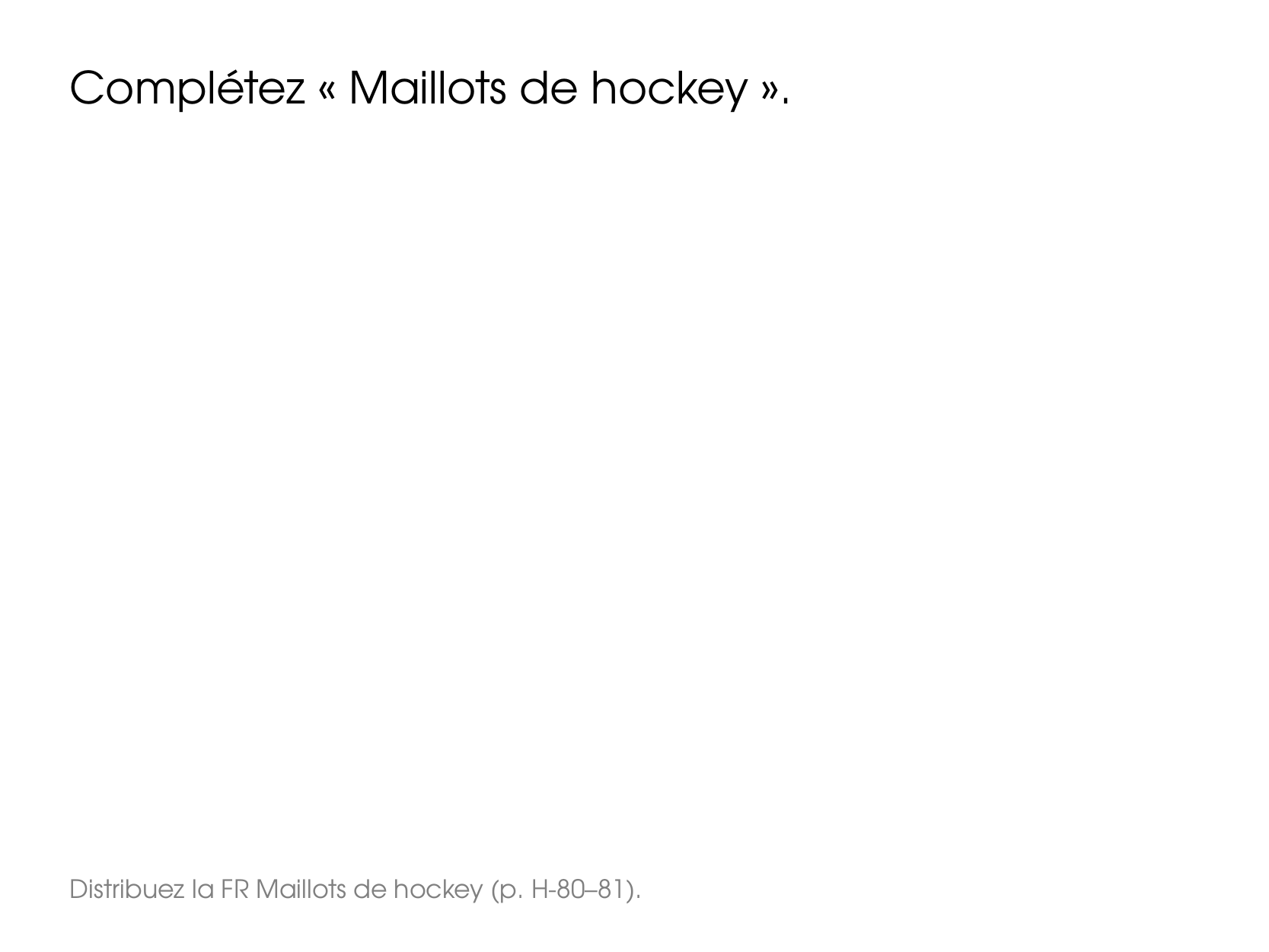

Complétez « Maillots de hockey ».
Distribuez la FR Maillots de hockey (p. H-80–81).